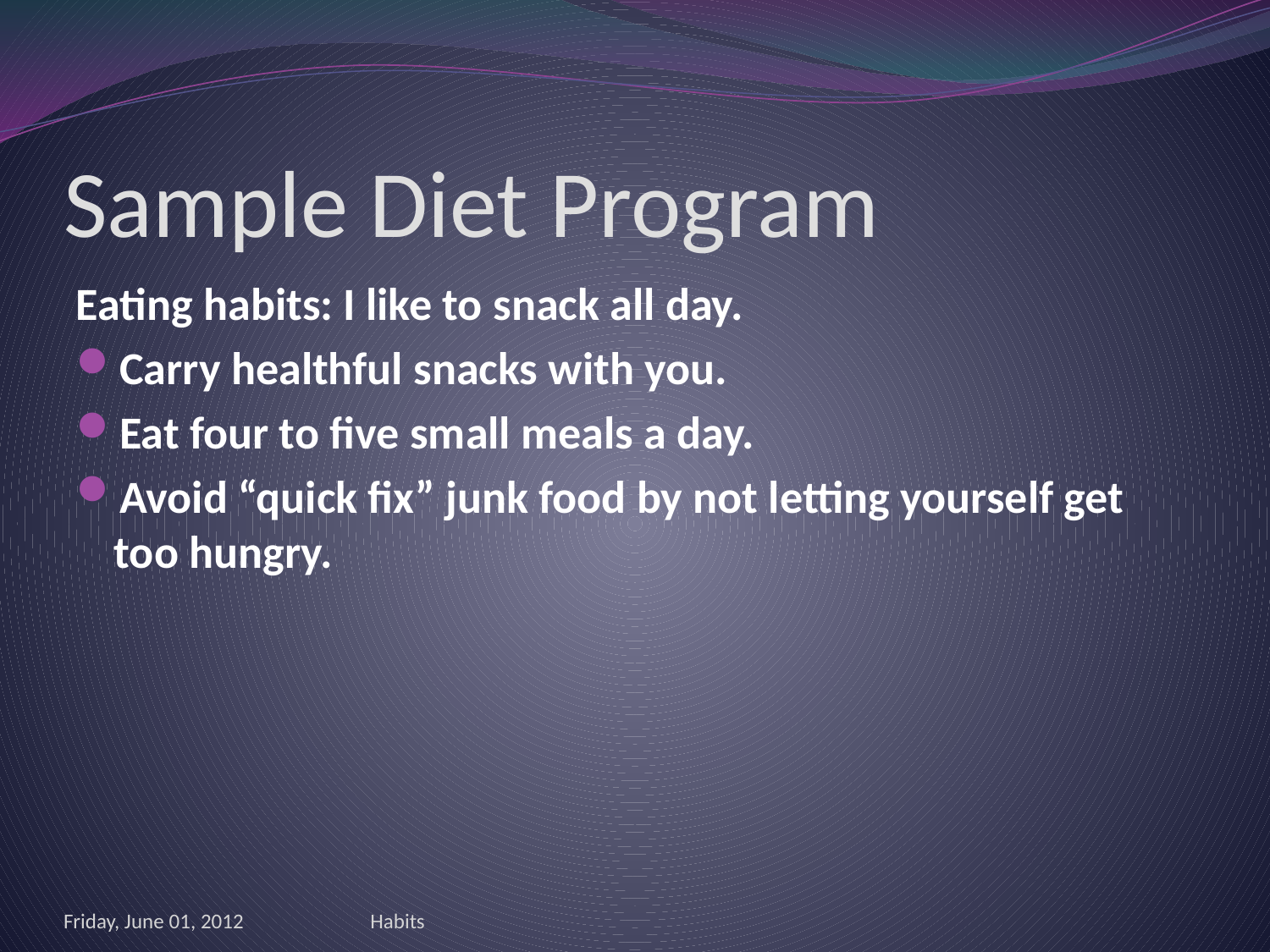

# Sample Diet Program
Eating habits: I like to snack all day.
Carry healthful snacks with you.
Eat four to five small meals a day.
Avoid “quick fix” junk food by not letting yourself get too hungry.

Friday, June 01, 2012
Habits